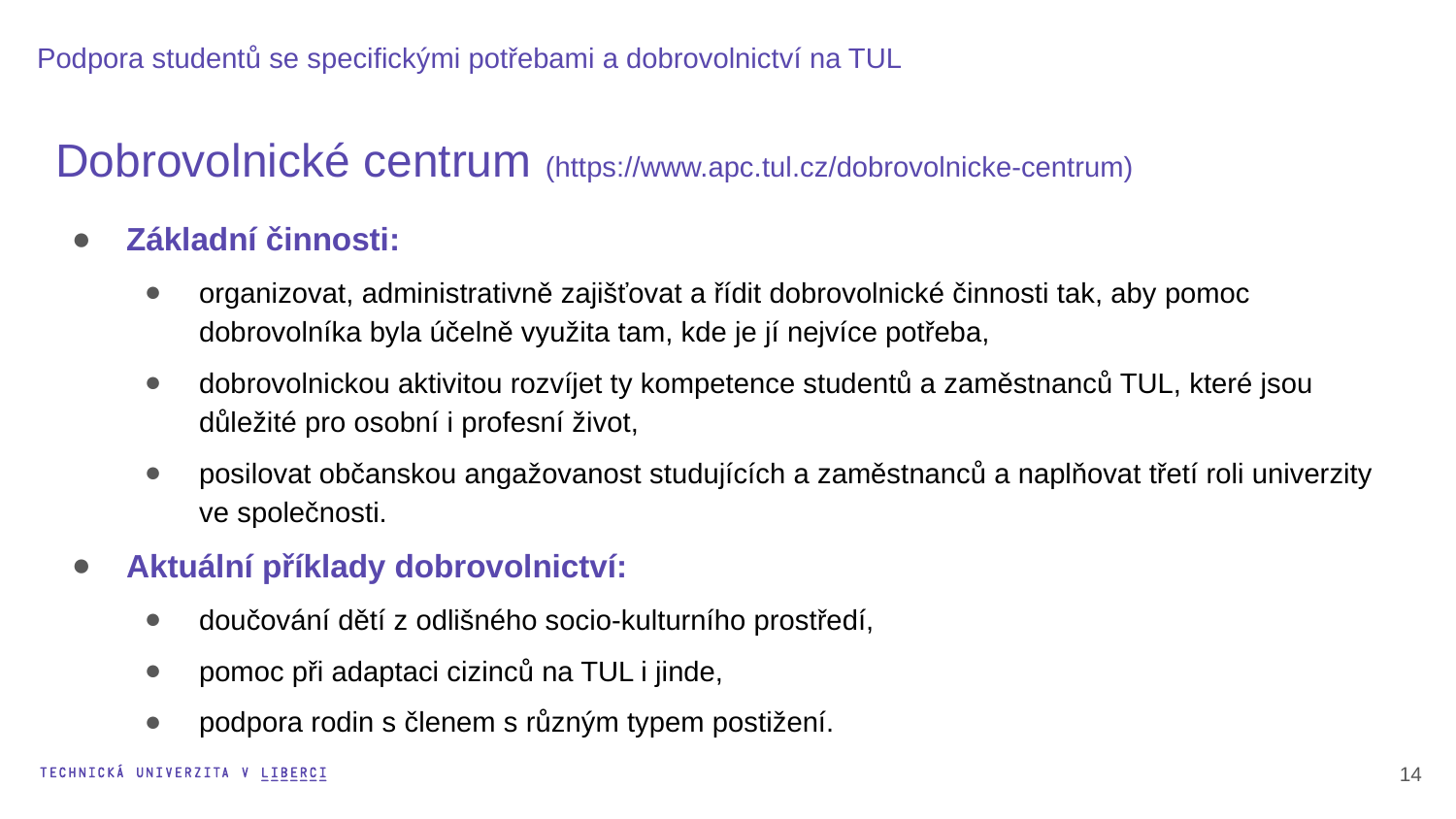

Podpora studentů se specifickými potřebami a dobrovolnictví na TUL
 Dobrovolnické centrum (https://www.apc.tul.cz/dobrovolnicke-centrum)

Základní činnosti:
organizovat, administrativně zajišťovat a řídit dobrovolnické činnosti tak, aby pomoc  dobrovolníka byla účelně využita tam, kde je jí nejvíce potřeba,
dobrovolnickou aktivitou rozvíjet ty kompetence studentů a zaměstnanců TUL, které jsou důležité pro osobní i profesní život,
posilovat občanskou angažovanost studujících a zaměstnanců a naplňovat třetí roli univerzity ve společnosti.
Aktuální příklady dobrovolnictví:
doučování dětí z odlišného socio-kulturního prostředí,
pomoc při adaptaci cizinců na TUL i jinde,
podpora rodin s členem s různým typem postižení.

14